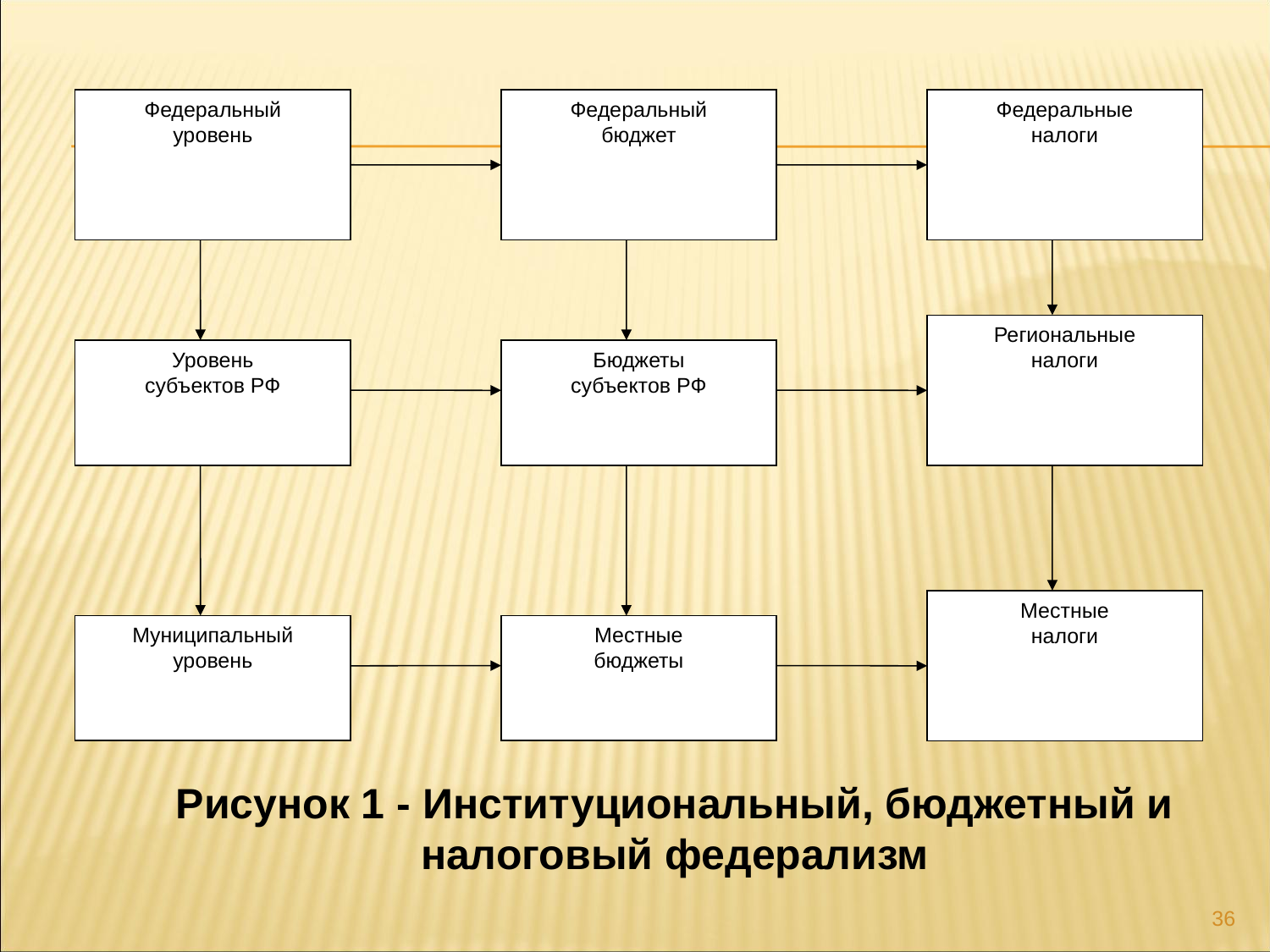

Федеральный
уровень
Федеральный
бюджет
Федеральные
налоги

Региональные
налоги
Уровень
субъектов РФ
Бюджеты
субъектов РФ

Местные
налоги
Муниципальный
уровень
Местные
бюджеты

Рисунок 1 - Институциональный, бюджетный и налоговый федерализм
36